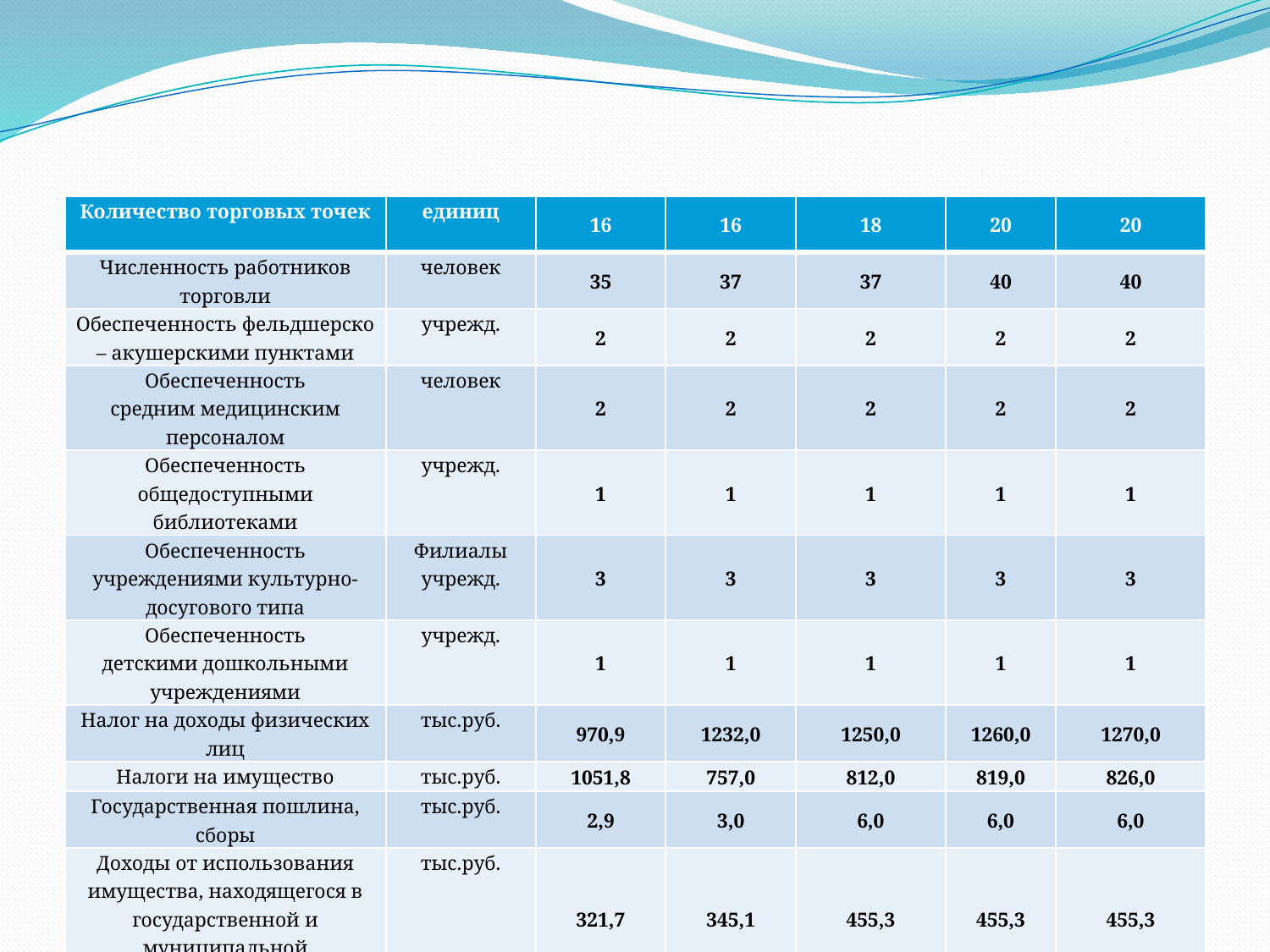

| Количество торговых точек | единиц | 16 | 16 | 18 | 20 | 20 |
| --- | --- | --- | --- | --- | --- | --- |
| Численность работников торговли | человек | 35 | 37 | 37 | 40 | 40 |
| Обеспеченность фельдшерско – акушерскими пунктами | учрежд. | 2 | 2 | 2 | 2 | 2 |
| Обеспеченность средним медицинским персоналом | человек | 2 | 2 | 2 | 2 | 2 |
| Обеспеченность общедоступными библиотеками | учрежд. | 1 | 1 | 1 | 1 | 1 |
| Обеспеченность учреждениями культурно- досугового типа | Филиалы учрежд. | 3 | 3 | 3 | 3 | 3 |
| Обеспеченность детскими дошкольными учреждениями | учрежд. | 1 | 1 | 1 | 1 | 1 |
| Налог на доходы физических лиц | тыс.руб. | 970,9 | 1232,0 | 1250,0 | 1260,0 | 1270,0 |
| Налоги на имущество | тыс.руб. | 1051,8 | 757,0 | 812,0 | 819,0 | 826,0 |
| Государственная пошлина, сборы | тыс.руб. | 2,9 | 3,0 | 6,0 | 6,0 | 6,0 |
| Доходы от использования имущества, находящегося в государственной и муниципальной собственности | тыс.руб. | 321,7 | 345,1 | 455,3 | 455,3 | 455,3 |